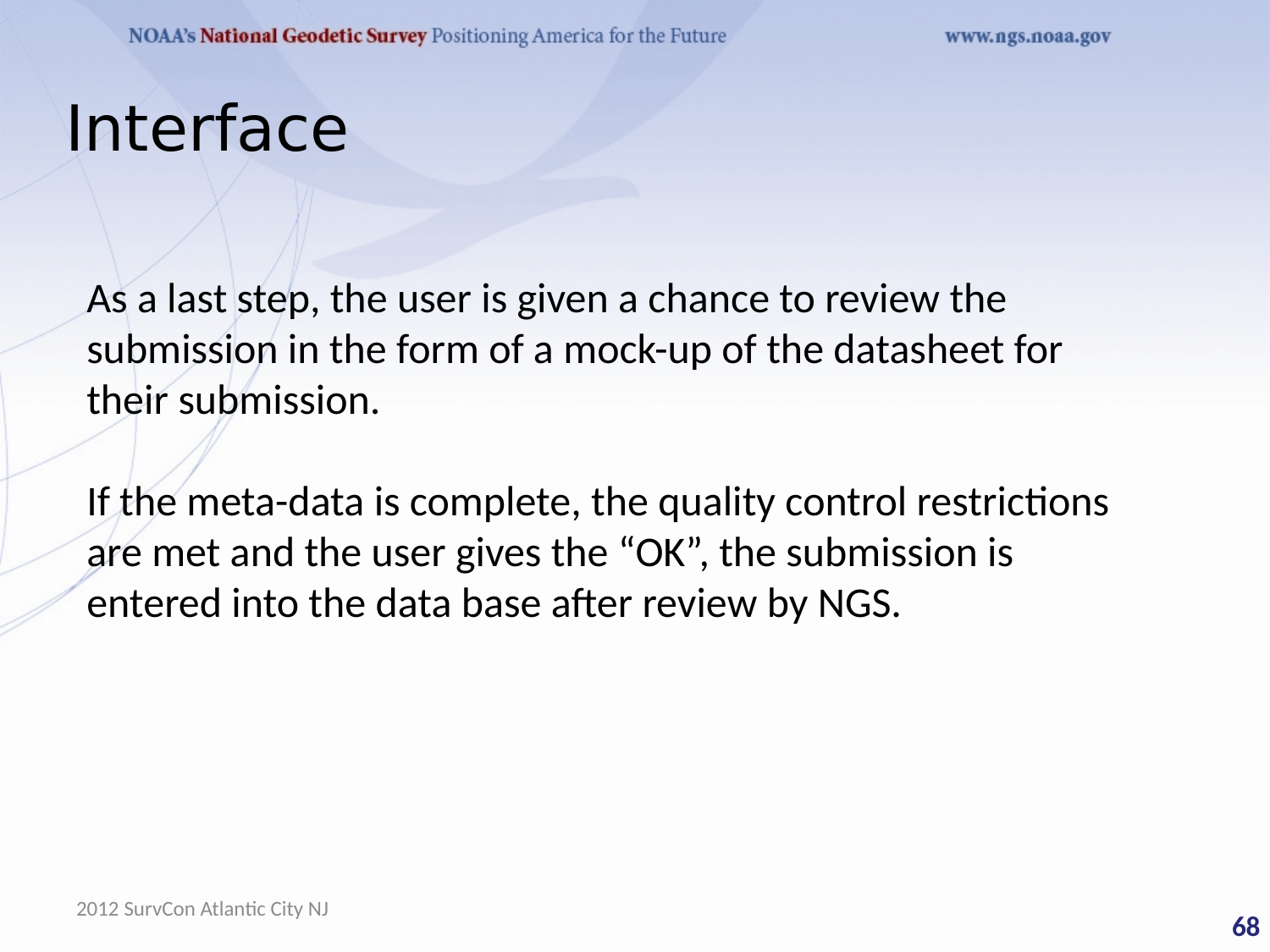

# Interface
As a last step, the user is given a chance to review the submission in the form of a mock-up of the datasheet for their submission.

If the meta-data is complete, the quality control restrictions are met and the user gives the “OK”, the submission is entered into the data base after review by NGS.
2012 SurvCon Atlantic City NJ

 68